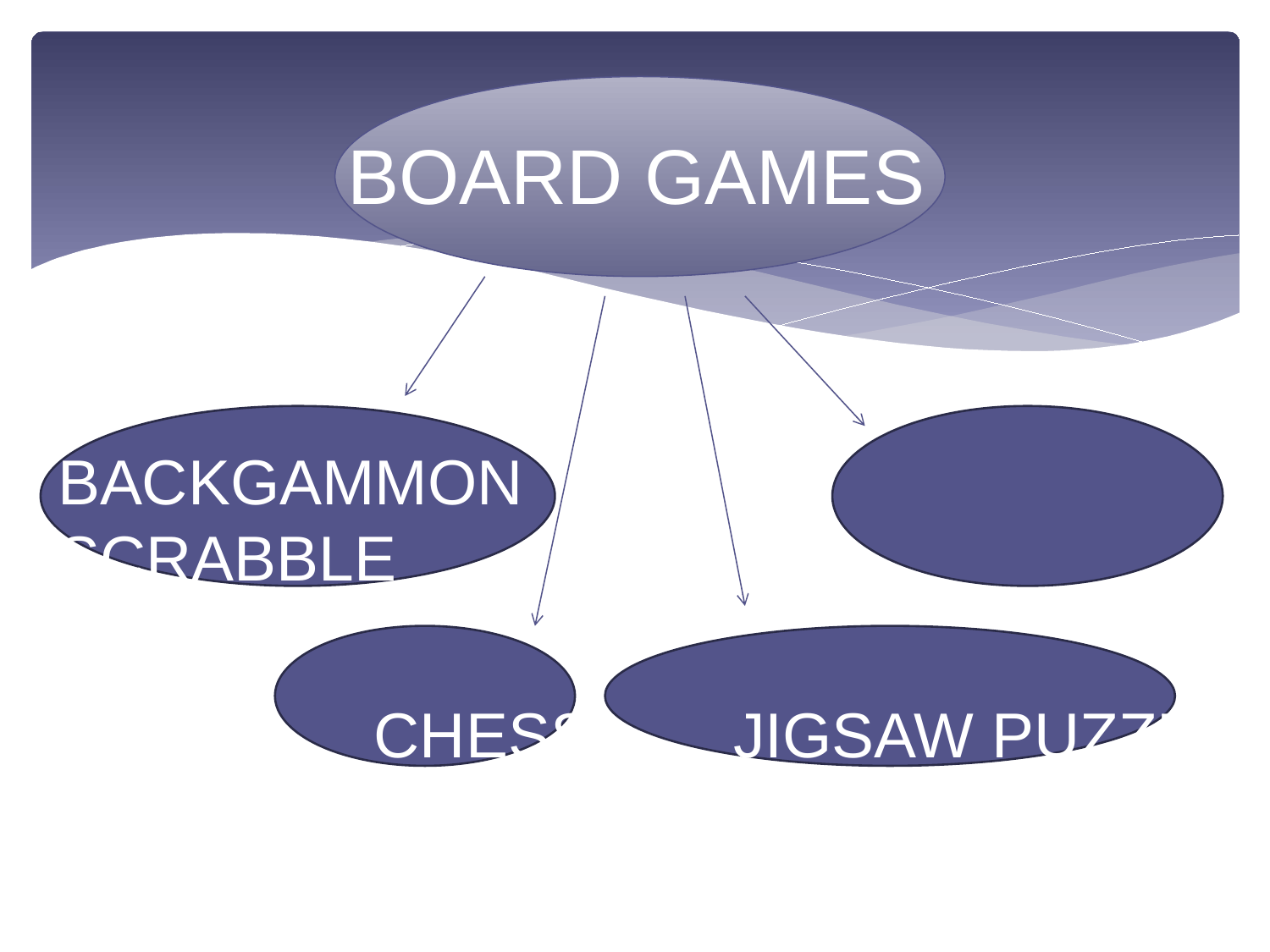

# BOARD GAMES

BACKGAMMON                       SCRABBLE

                  CHESS        JIGSAW PUZZLE